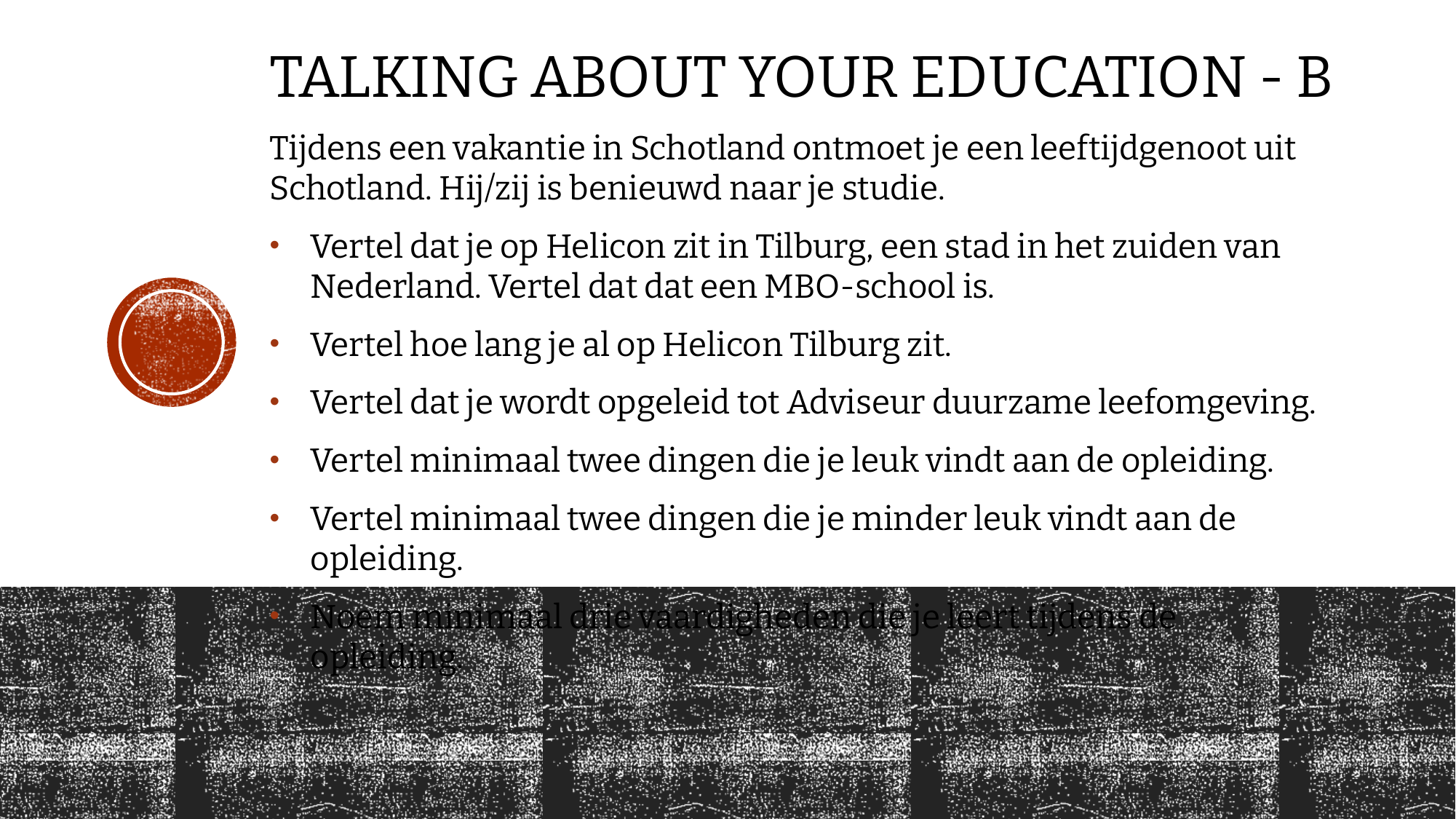

# Talking about your education - b
Tijdens een vakantie in Schotland ontmoet je een leeftijdgenoot uit Schotland. Hij/zij is benieuwd naar je studie.
Vertel dat je op Helicon zit in Tilburg, een stad in het zuiden van Nederland. Vertel dat dat een MBO-school is.
Vertel hoe lang je al op Helicon Tilburg zit.
Vertel dat je wordt opgeleid tot Adviseur duurzame leefomgeving.
Vertel minimaal twee dingen die je leuk vindt aan de opleiding.
Vertel minimaal twee dingen die je minder leuk vindt aan de opleiding.
Noem minimaal drie vaardigheden die je leert tijdens de opleiding.